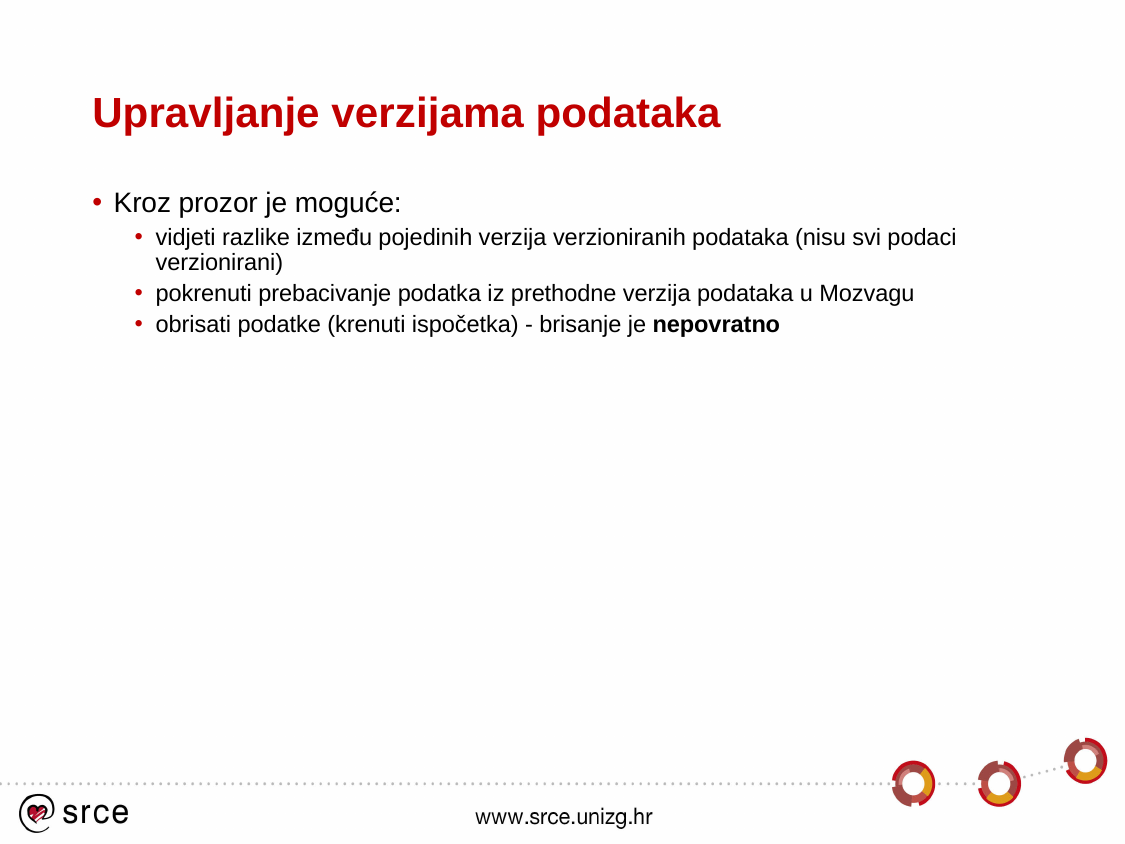

# Upravljanje verzijama podataka
Kroz prozor je moguće:
vidjeti razlike između pojedinih verzija verzioniranih podataka (nisu svi podaci verzionirani)
pokrenuti prebacivanje podatka iz prethodne verzija podataka u Mozvagu
obrisati podatke (krenuti ispočetka) - brisanje je nepovratno